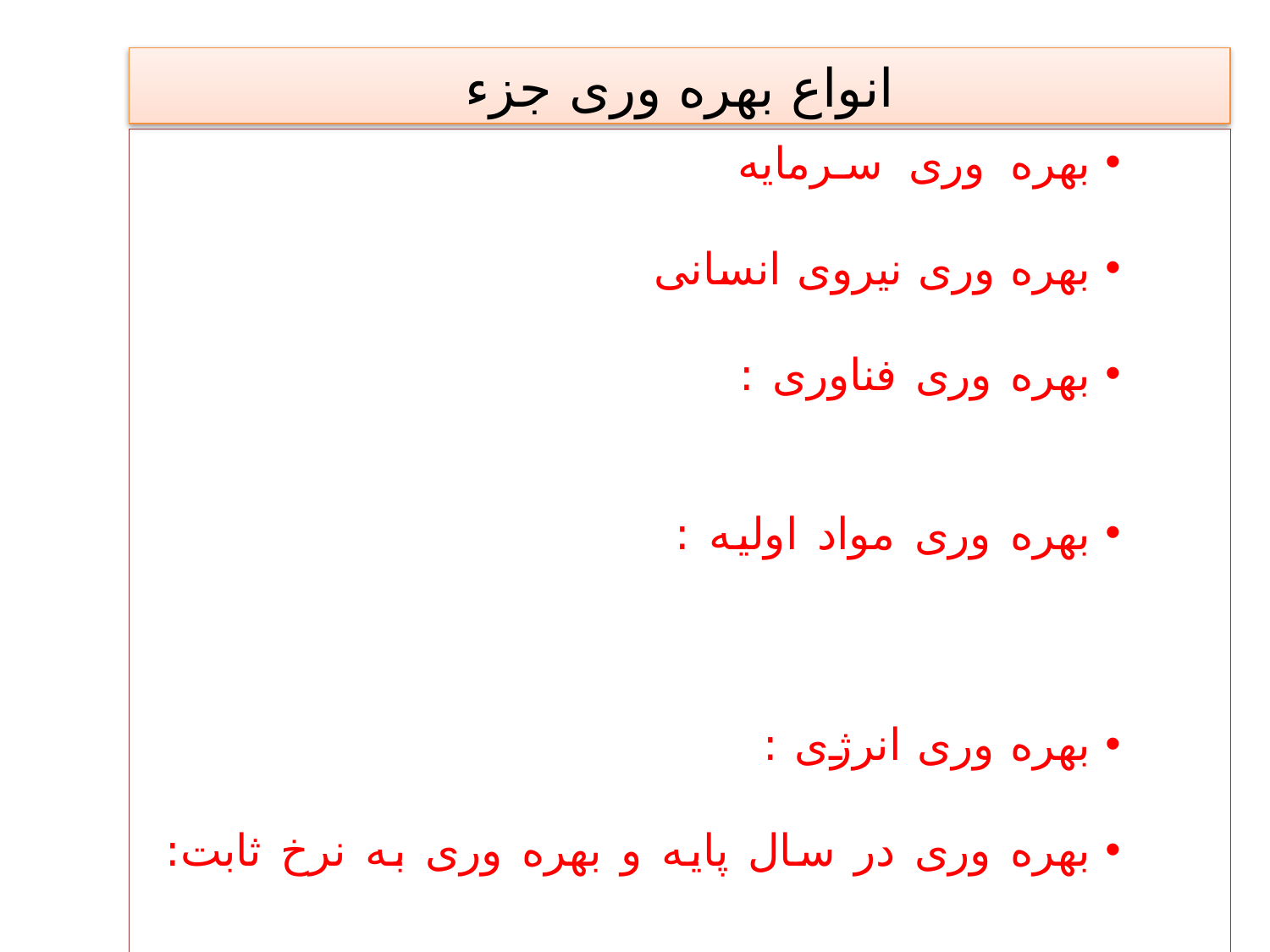

انواع بهره وری جزء
بهره وری سرمایه: حاصل تقسیم ارزش افزوده حاصله بر سرمایه به کار رفته در تولید است.
بهره وری نیروی انسانی : چه مقدار محصول به ازاء هر واحد زمان کارگر تولید شده است.
بهره وری فناوری : خارج قسمت ستاده سیستم بر کا هزینه های ماشین آلات (استهلاک ، هزینه های تعمیر و نگهداری ، دانش فنی و ...
بهره وری مواد اولیه :  تقسیم ارزش افزوده ایجاد شده در یک واحد صنعتی در طول یکسال بر مجموع مواد اولیه مصرف شده در جریان تولید کالاها و خدمات آن.
بهره وری انرژی : نسبت ارزش افزوده تولید شده ، به قیمت انرژیهای مصرفی
بهره وری در سال پایه و بهره وری به نرخ ثابت:  استفاده از شاخصهای تعدیل کننده در محاسبات فوق برای حذف عامل تغییرات قیمت انواع داده در طول سالهای مختلف